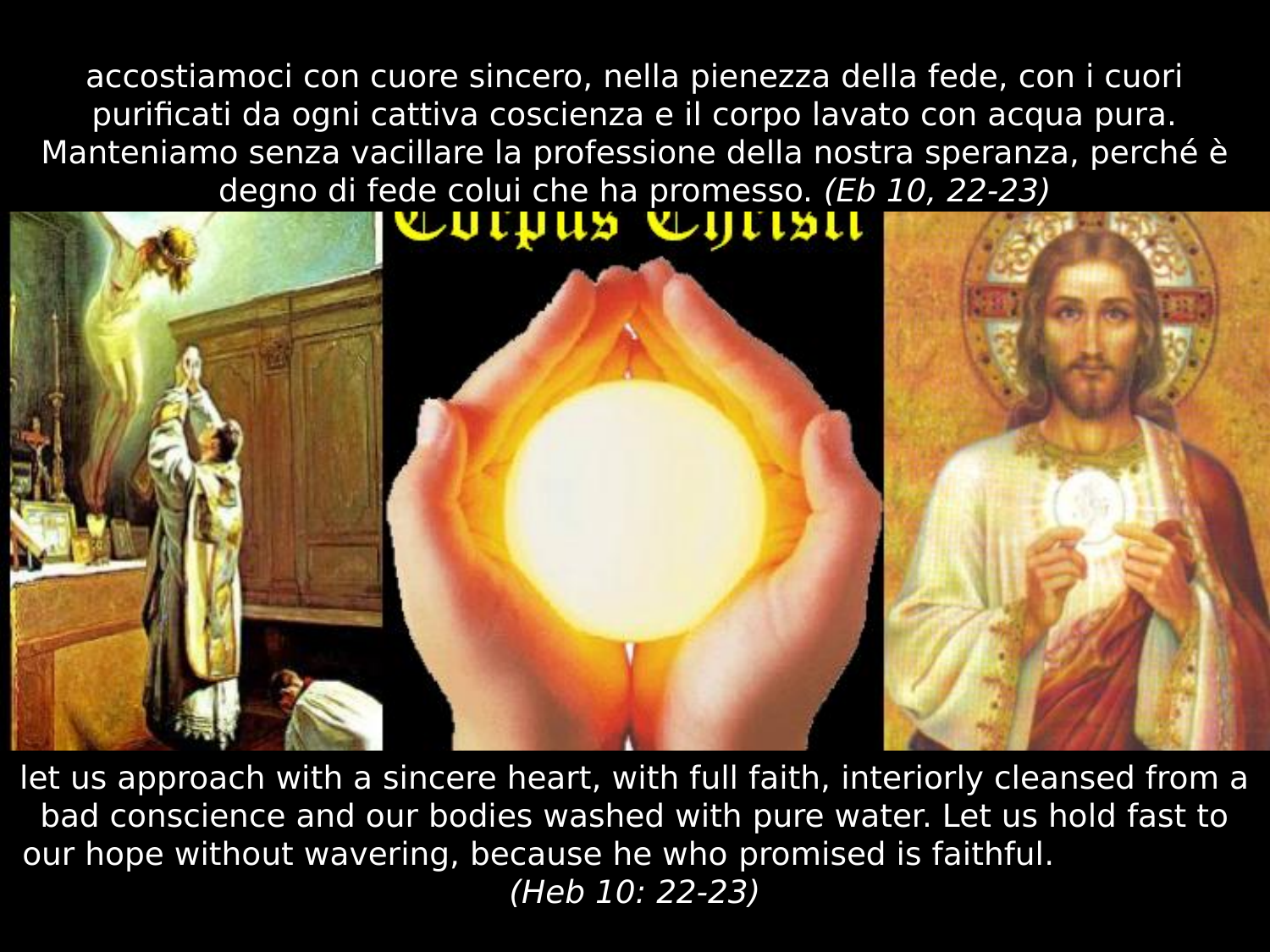

# accostiamoci con cuore sincero, nella pienezza della fede, con i cuori purificati da ogni cattiva coscienza e il corpo lavato con acqua pura. Manteniamo senza vacillare la professione della nostra speranza, perché è degno di fede colui che ha promesso. (Eb 10, 22-23)
let us approach with a sincere heart, with full faith, interiorly cleansed from a bad conscience and our bodies washed with pure water. Let us hold fast to our hope without wavering, because he who promised is faithful.                    (Heb 10: 22-23)